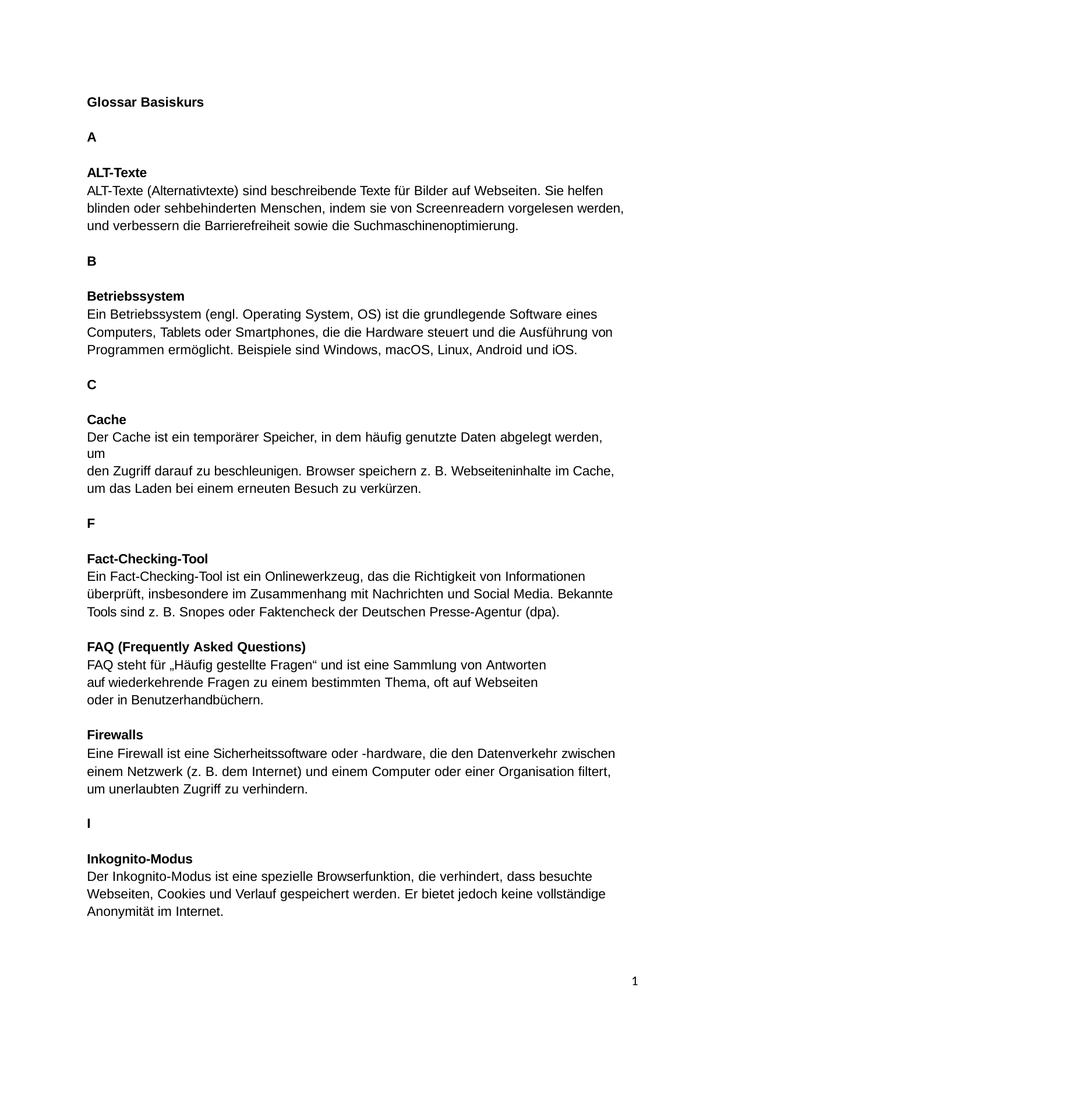

Glossar Basiskurs

A

ALT-Texte
ALT-Texte (Alternativtexte) sind beschreibende Texte für Bilder auf Webseiten. Sie helfen blinden oder sehbehinderten Menschen, indem sie von Screenreadern vorgelesen werden, und verbessern die Barrierefreiheit sowie die Suchmaschinenoptimierung.

B

Betriebssystem
Ein Betriebssystem (engl. Operating System, OS) ist die grundlegende Software eines Computers, Tablets oder Smartphones, die die Hardware steuert und die Ausführung von Programmen ermöglicht. Beispiele sind Windows, macOS, Linux, Android und iOS.

C

Cache
Der Cache ist ein temporärer Speicher, in dem häufig genutzte Daten abgelegt werden, um
den Zugriff darauf zu beschleunigen. Browser speichern z. B. Webseiteninhalte im Cache, um das Laden bei einem erneuten Besuch zu verkürzen.

F

Fact-Checking-Tool
Ein Fact-Checking-Tool ist ein Onlinewerkzeug, das die Richtigkeit von Informationen überprüft, insbesondere im Zusammenhang mit Nachrichten und Social Media. Bekannte Tools sind z. B. Snopes oder Faktencheck der Deutschen Presse-Agentur (dpa).

FAQ (Frequently Asked Questions)
FAQ steht für „Häufig gestellte Fragen“ und ist eine Sammlung von Antworten auf wiederkehrende Fragen zu einem bestimmten Thema, oft auf Webseiten oder in Benutzerhandbüchern.

Firewalls
Eine Firewall ist eine Sicherheitssoftware oder -hardware, die den Datenverkehr zwischen einem Netzwerk (z. B. dem Internet) und einem Computer oder einer Organisation filtert, um unerlaubten Zugriff zu verhindern.

I

Inkognito-Modus
Der Inkognito-Modus ist eine spezielle Browserfunktion, die verhindert, dass besuchte
Webseiten, Cookies und Verlauf gespeichert werden. Er bietet jedoch keine vollständige Anonymität im Internet.

1